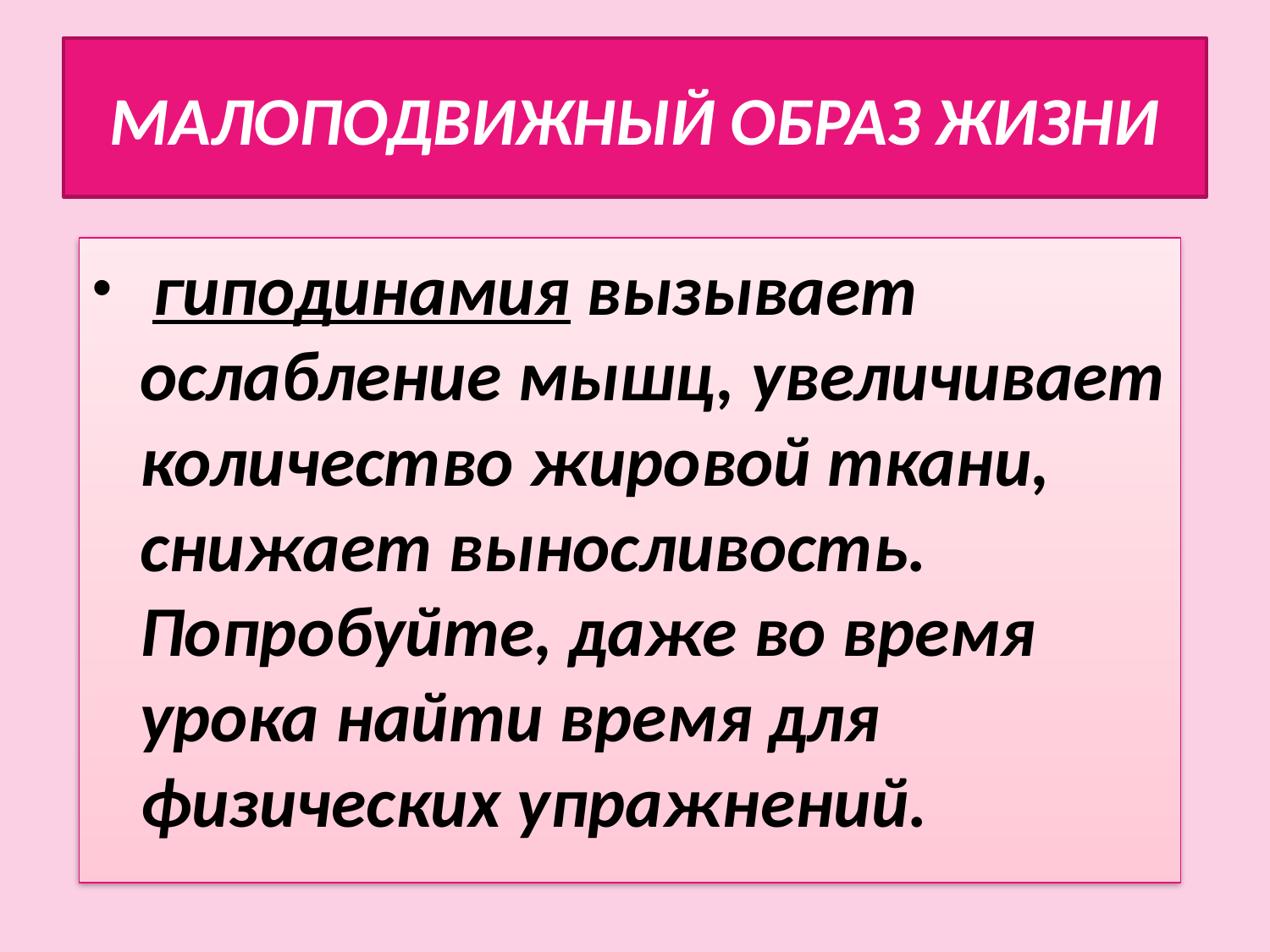

# МАЛОПОДВИЖНЫЙ ОБРАЗ ЖИЗНИ
 гиподинамия вызывает ослабление мышц, увеличивает количество жировой ткани, снижает выносливость. Попробуйте, даже во время урока найти время для физических упражнений.